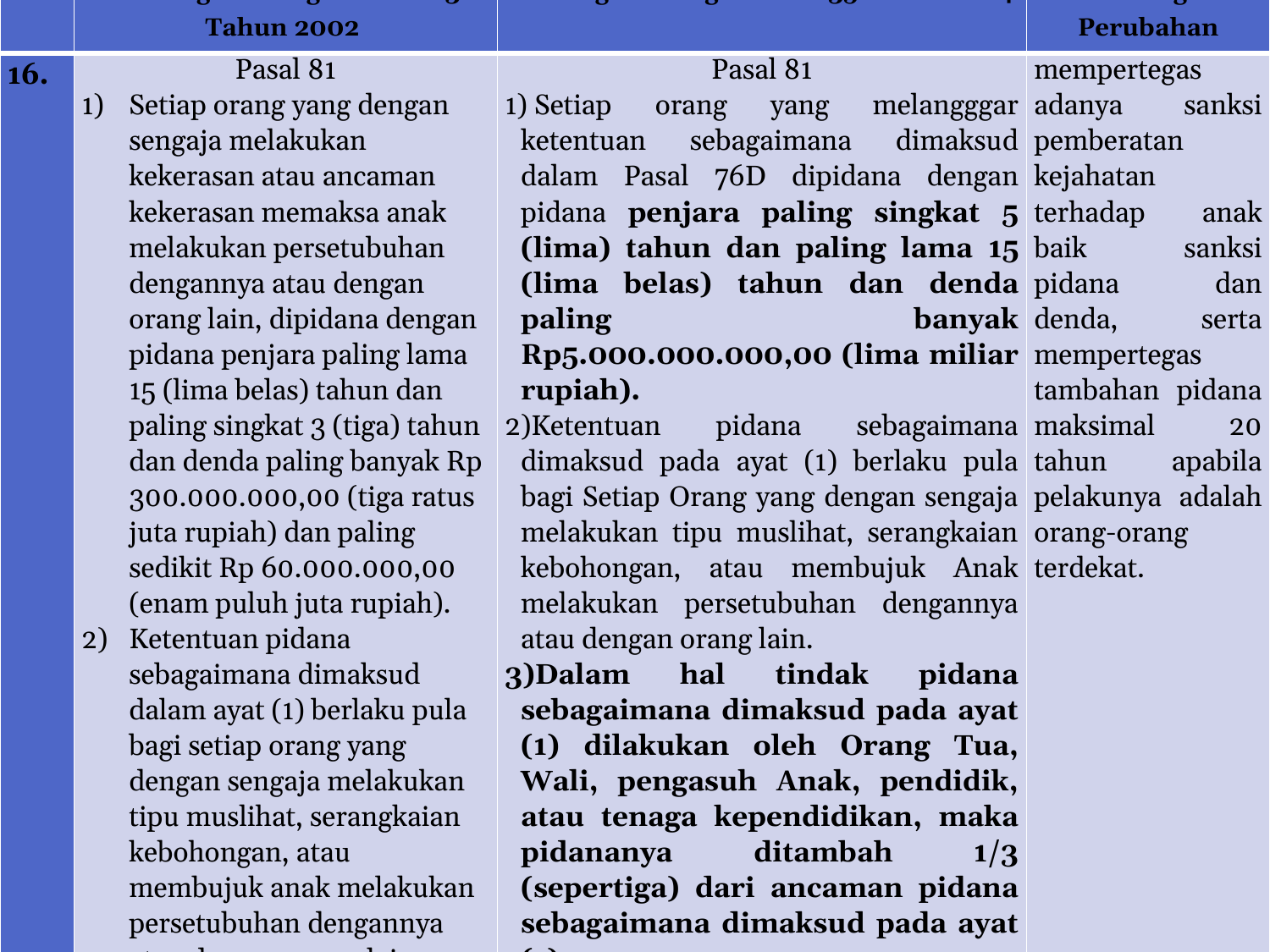

| No. | Undang-Undang Nomor 23 Tahun 2002 | Undang-Undang Nomor 35 Tahun 2014 | Keterangan Perubahan |
| --- | --- | --- | --- |
| 16. | Pasal 81 Setiap orang yang dengan sengaja melakukan kekerasan atau ancaman kekerasan memaksa anak melakukan persetubuhan dengannya atau dengan orang lain, dipidana dengan pidana penjara paling lama 15 (lima belas) tahun dan paling singkat 3 (tiga) tahun dan denda paling banyak Rp 300.000.000,00 (tiga ratus juta rupiah) dan paling sedikit Rp 60.000.000,00 (enam puluh juta rupiah). Ketentuan pidana sebagaimana dimaksud dalam ayat (1) berlaku pula bagi setiap orang yang dengan sengaja melakukan tipu muslihat, serangkaian kebohongan, atau membujuk anak melakukan persetubuhan dengannya atau dengan orang lain. | Pasal 81  Setiap orang yang melangggar ketentuan sebagaimana dimaksud dalam Pasal 76D dipidana dengan pidana penjara paling singkat 5 (lima) tahun dan paling lama 15 (lima belas) tahun dan denda paling banyak Rp5.000.000.000,00 (lima miliar rupiah). Ketentuan pidana sebagaimana dimaksud pada ayat (1) berlaku pula bagi Setiap Orang yang dengan sengaja melakukan tipu muslihat, serangkaian kebohongan, atau membujuk Anak melakukan persetubuhan dengannya atau dengan orang lain. Dalam hal tindak pidana sebagaimana dimaksud pada ayat (1) dilakukan oleh Orang Tua, Wali, pengasuh Anak, pendidik, atau tenaga kependidikan, maka pidananya ditambah 1/3 (sepertiga) dari ancaman pidana sebagaimana dimaksud pada ayat (1). | mempertegas adanya sanksi pemberatan kejahatan terhadap anak baik sanksi pidana dan denda, serta mempertegas tambahan pidana maksimal 20 tahun apabila pelakunya adalah orang-orang terdekat. |